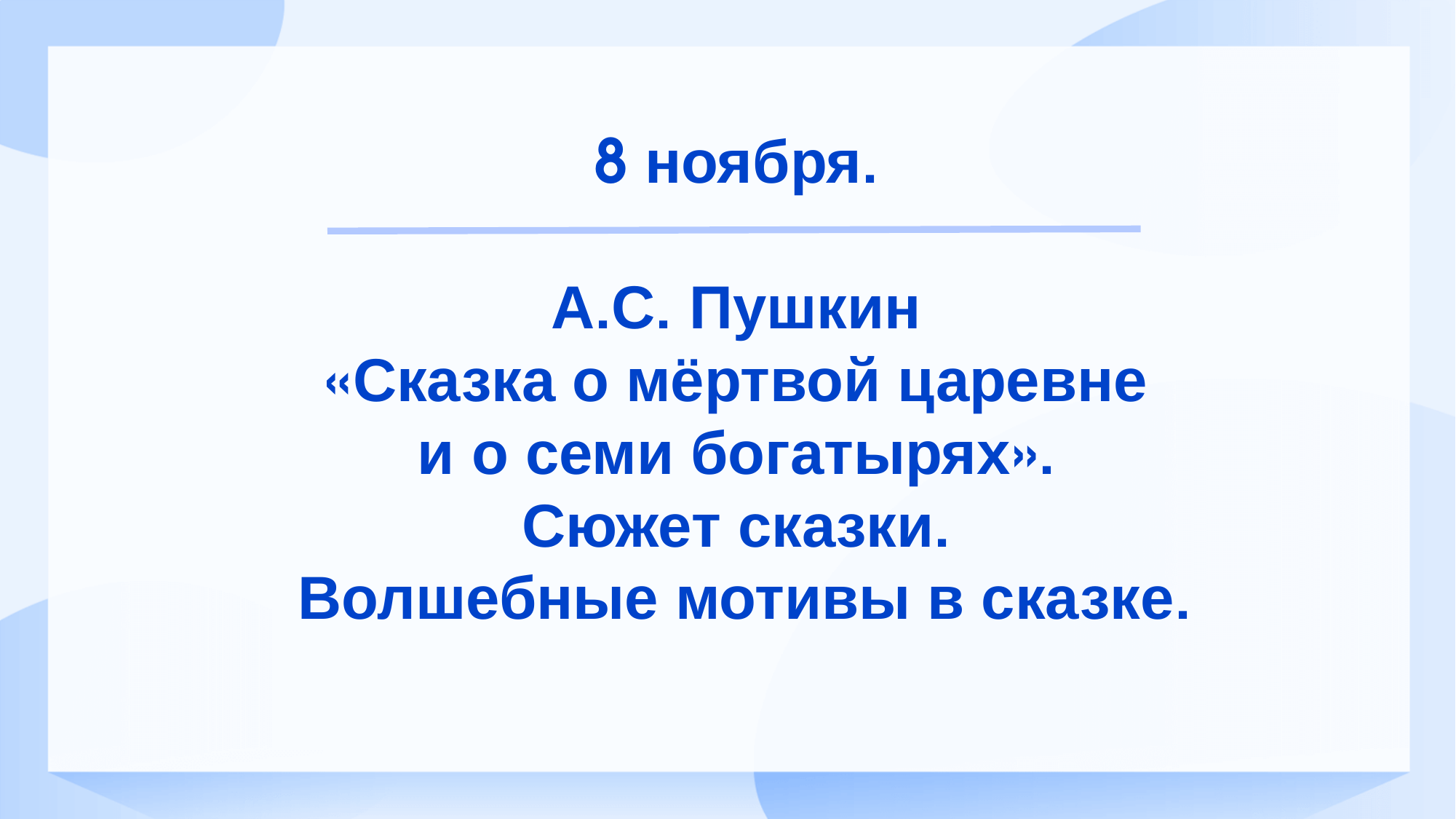

8 ноября.

А.С. Пушкин
«Сказка о мёртвой царевне
и о семи богатырях».
Сюжет сказки.
Волшебные мотивы в сказке.